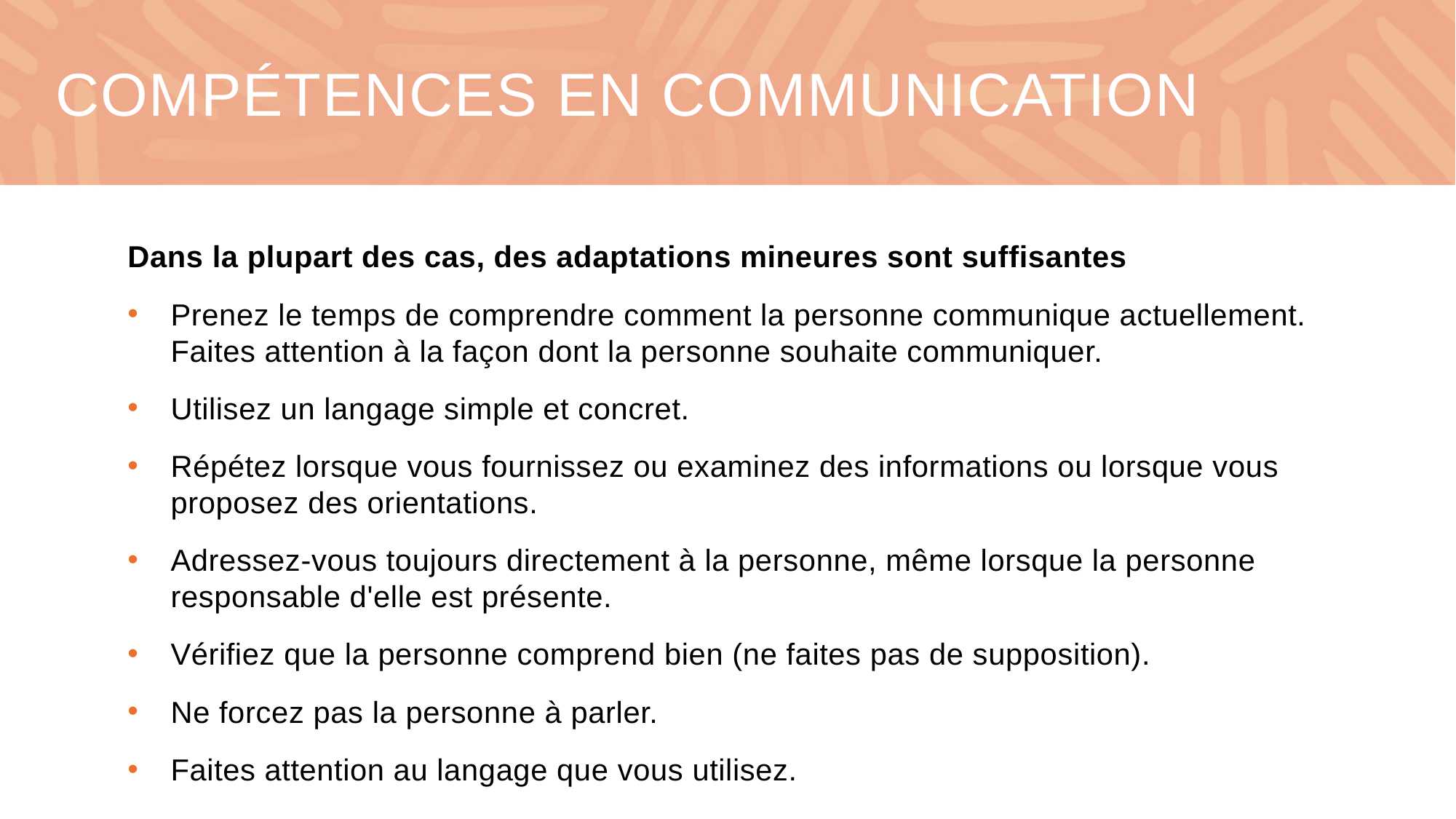

Compétences en communication
Dans la plupart des cas, des adaptations mineures sont suffisantes
Prenez le temps de comprendre comment la personne communique actuellement.  Faites attention à la façon dont la personne souhaite communiquer.
Utilisez un langage simple et concret.
Répétez lorsque vous fournissez ou examinez des informations ou lorsque vous proposez des orientations.
Adressez-vous toujours directement à la personne, même lorsque la personne responsable d'elle est présente.
Vérifiez que la personne comprend bien (ne faites pas de supposition).
Ne forcez pas la personne à parler.
Faites attention au langage que vous utilisez.